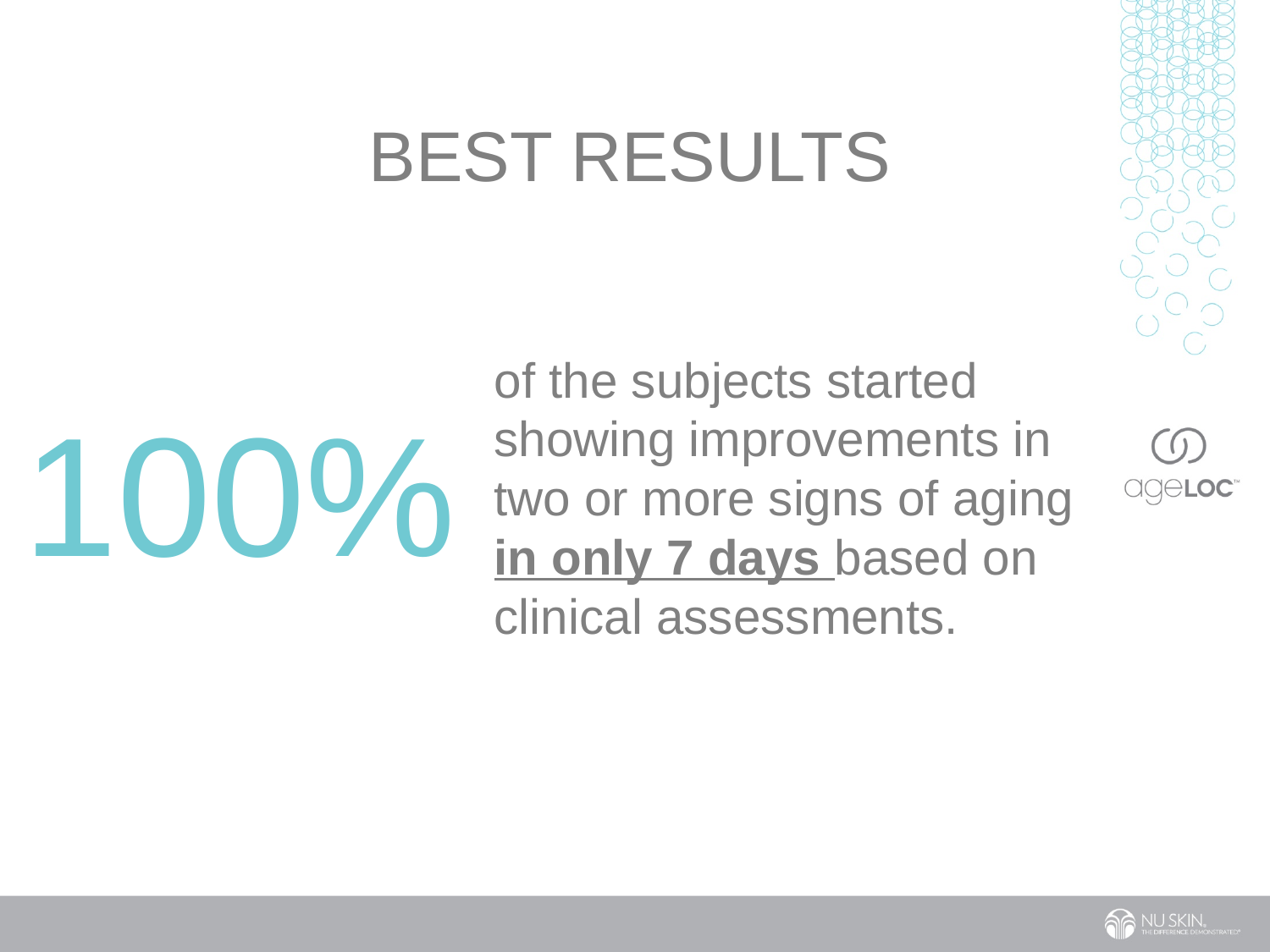

# Best Results
of the subjects started showing improvements in two or more signs of aging in only 7 days based on clinical assessments.
100%